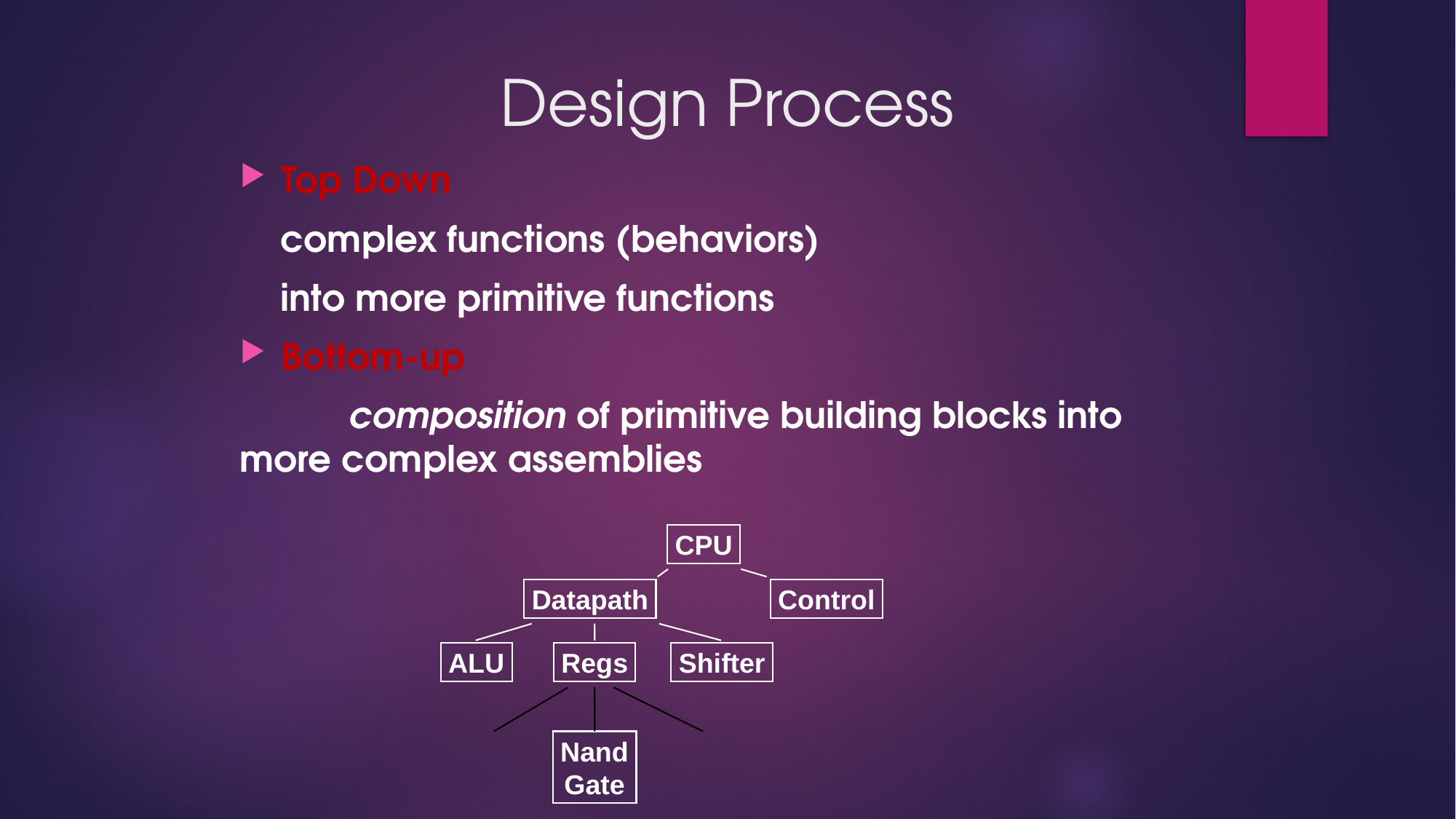

Design Process
Top Down
    complex functions (behaviors)
    into more primitive functions
Bottom-up
	composition of primitive building blocks into 	more complex assemblies
CPU

Datapath
Control

ALU
Regs
Shifter

Nand
Gate